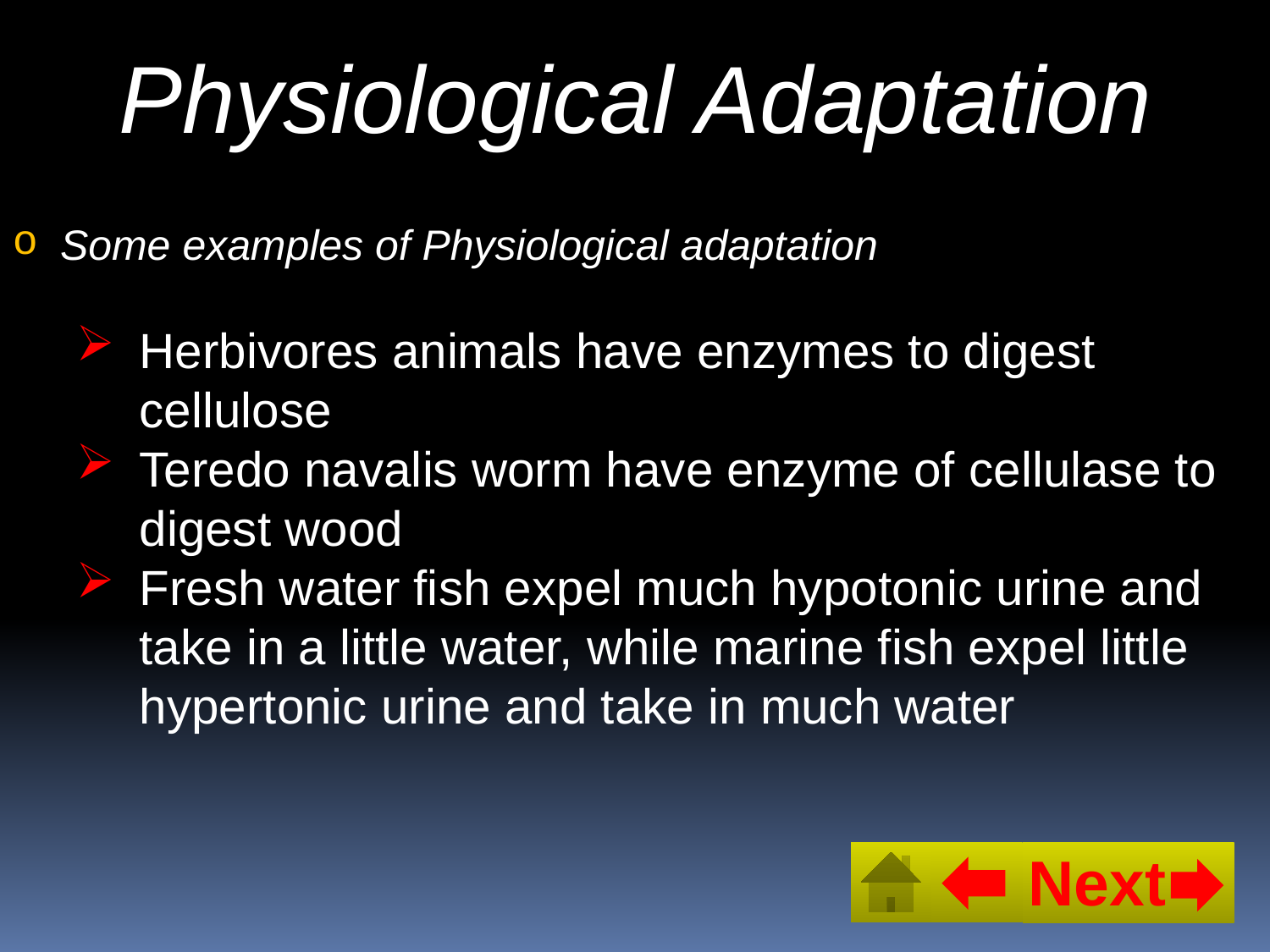

Physiological Adaptation
Some examples of Physiological adaptation
Herbivores animals have enzymes to digest cellulose
Teredo navalis worm have enzyme of cellulase to digest wood
Fresh water fish expel much hypotonic urine and take in a little water, while marine fish expel little hypertonic urine and take in much water
Next